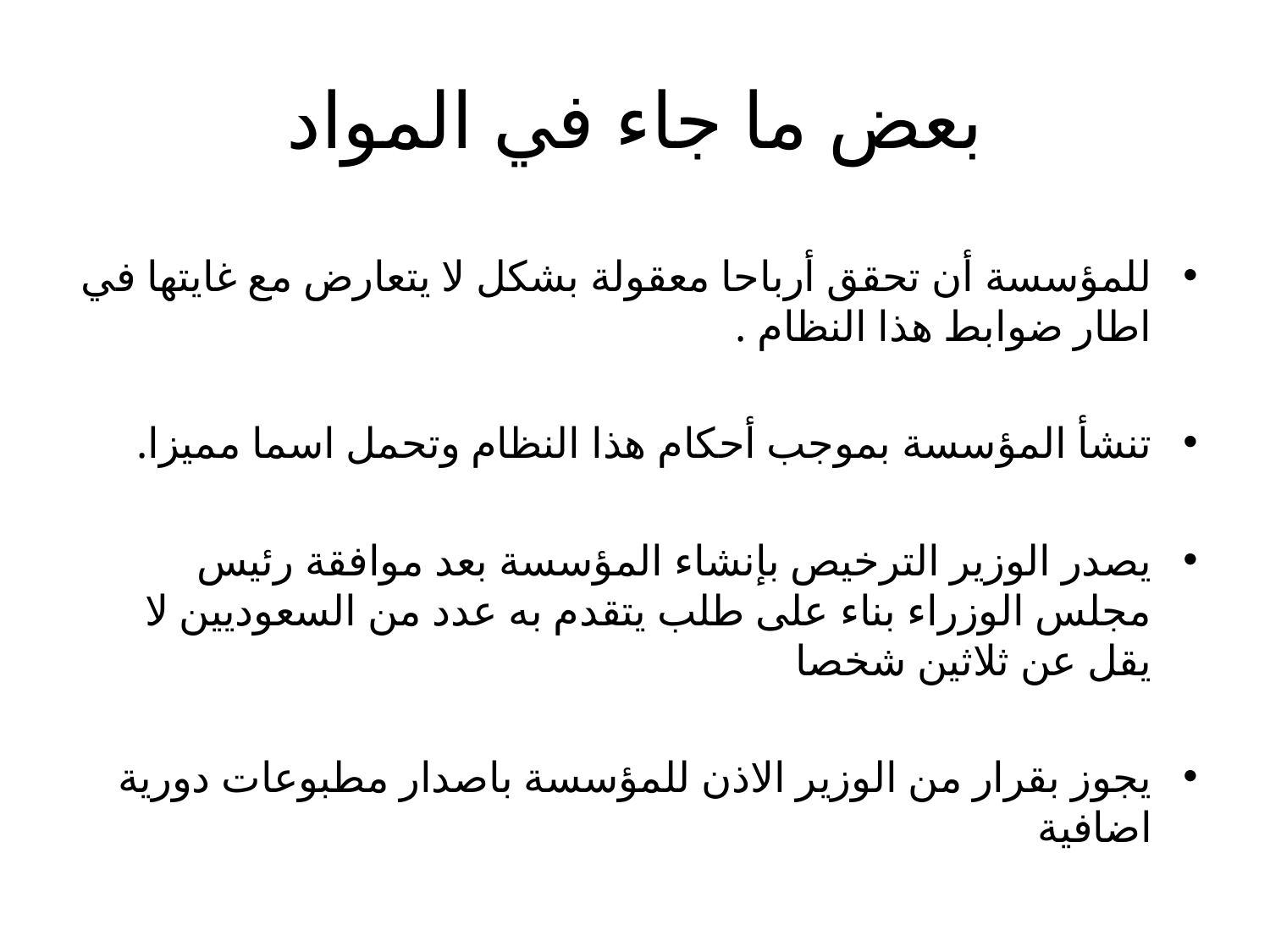

# بعض ما جاء في المواد
للمؤسسة أن تحقق أرباحا معقولة بشكل لا يتعارض مع غايتها في اطار ضوابط هذا النظام .

تنشأ المؤسسة بموجب أحكام هذا النظام وتحمل اسما مميزا.

يصدر الوزير الترخيص بإنشاء المؤسسة بعد موافقة رئيس مجلس الوزراء بناء على طلب يتقدم به عدد من السعوديين لا يقل عن ثلاثين شخصا

يجوز بقرار من الوزير الاذن للمؤسسة باصدار مطبوعات دورية اضافية